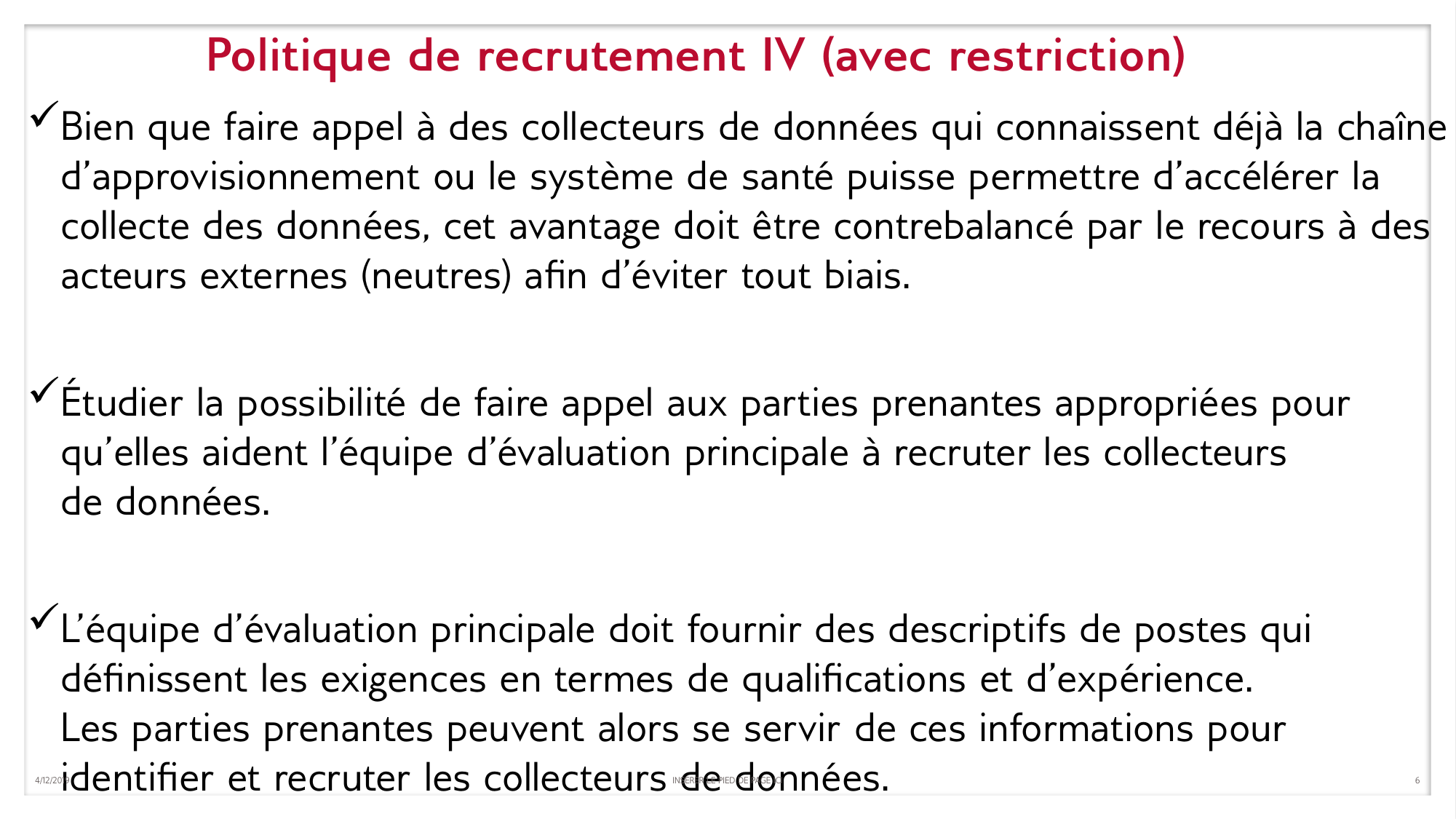

4/12/2019
INSÉRER LE PIED DE PAGE ICI
6
# Politique de recrutement IV (avec restriction)
Bien que faire appel à des collecteurs de données qui connaissent déjà la chaîne d’approvisionnement ou le système de santé puisse permettre d’accélérer la collecte des données, cet avantage doit être contrebalancé par le recours à des acteurs externes (neutres) afin d’éviter tout biais.

Étudier la possibilité de faire appel aux parties prenantes appropriées pour qu’elles aident l’équipe d’évaluation principale à recruter les collecteurs
de données.

L’équipe d’évaluation principale doit fournir des descriptifs de postes qui définissent les exigences en termes de qualifications et d’expérience.
Les parties prenantes peuvent alors se servir de ces informations pour identifier et recruter les collecteurs de données.